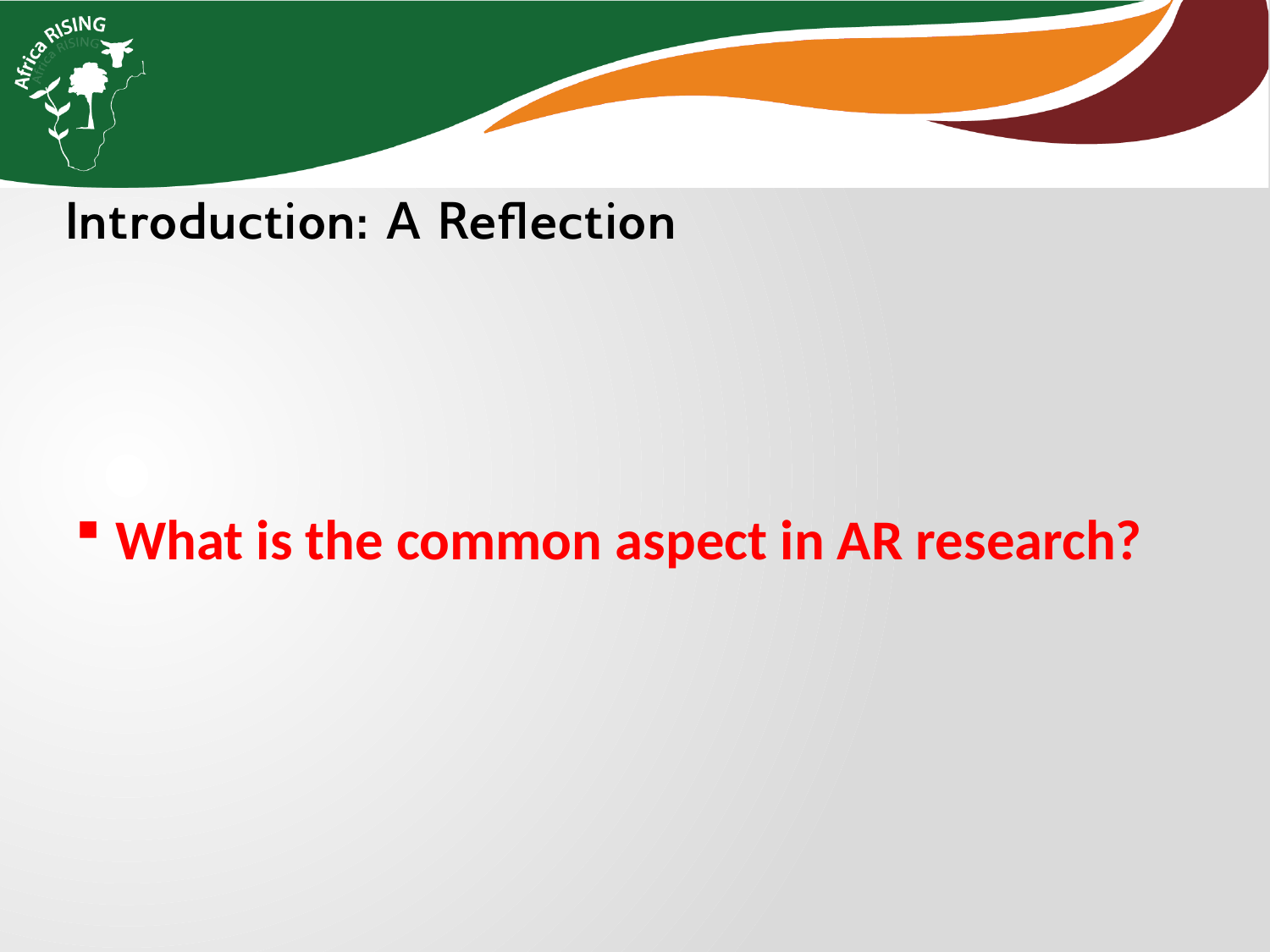

Introduction: A Reflection
What is the common aspect in AR research?